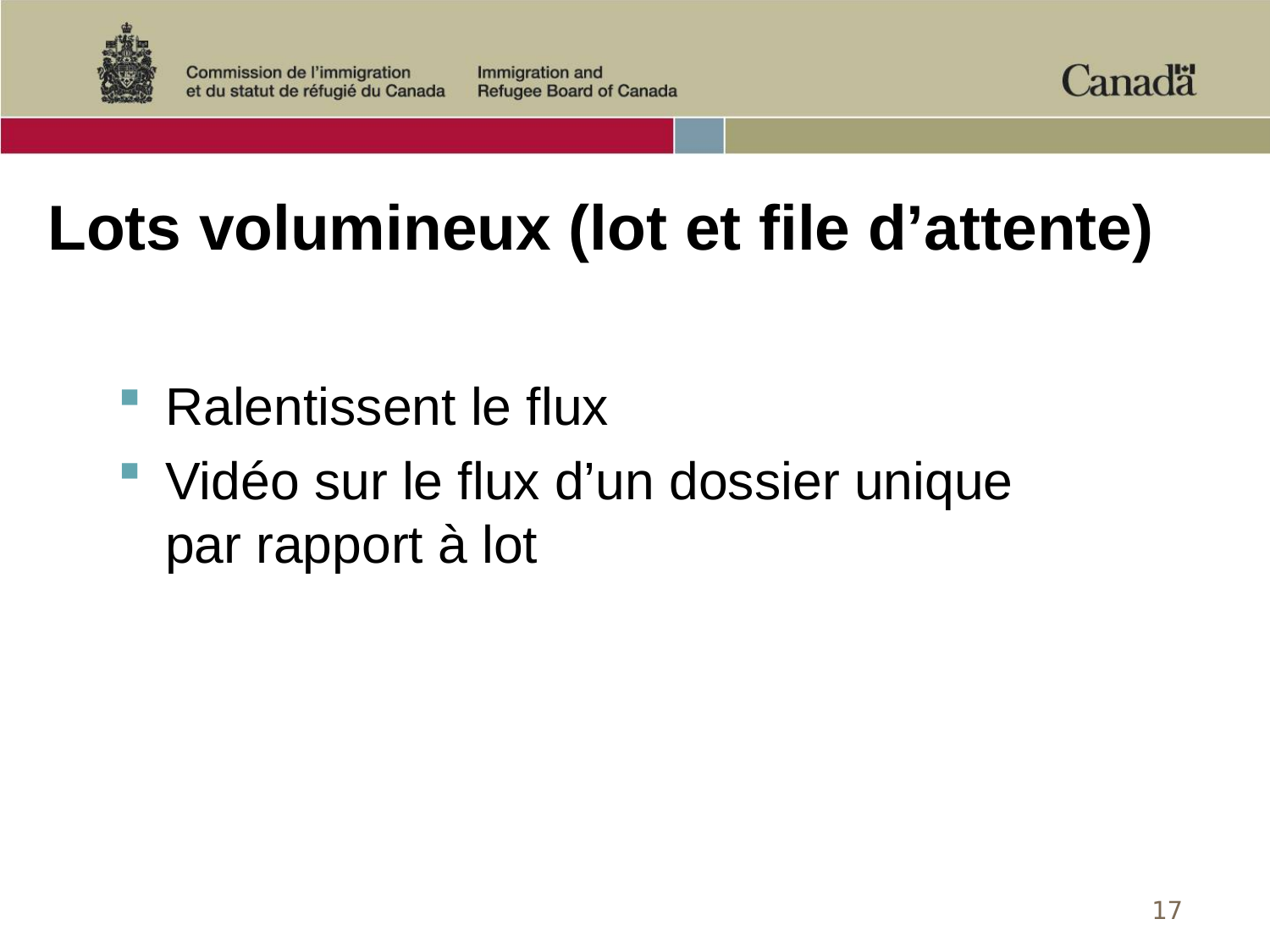

# Lots volumineux (lot et file d’attente)
Ralentissent le flux
Vidéo sur le flux d’un dossier unique par rapport à lot

17